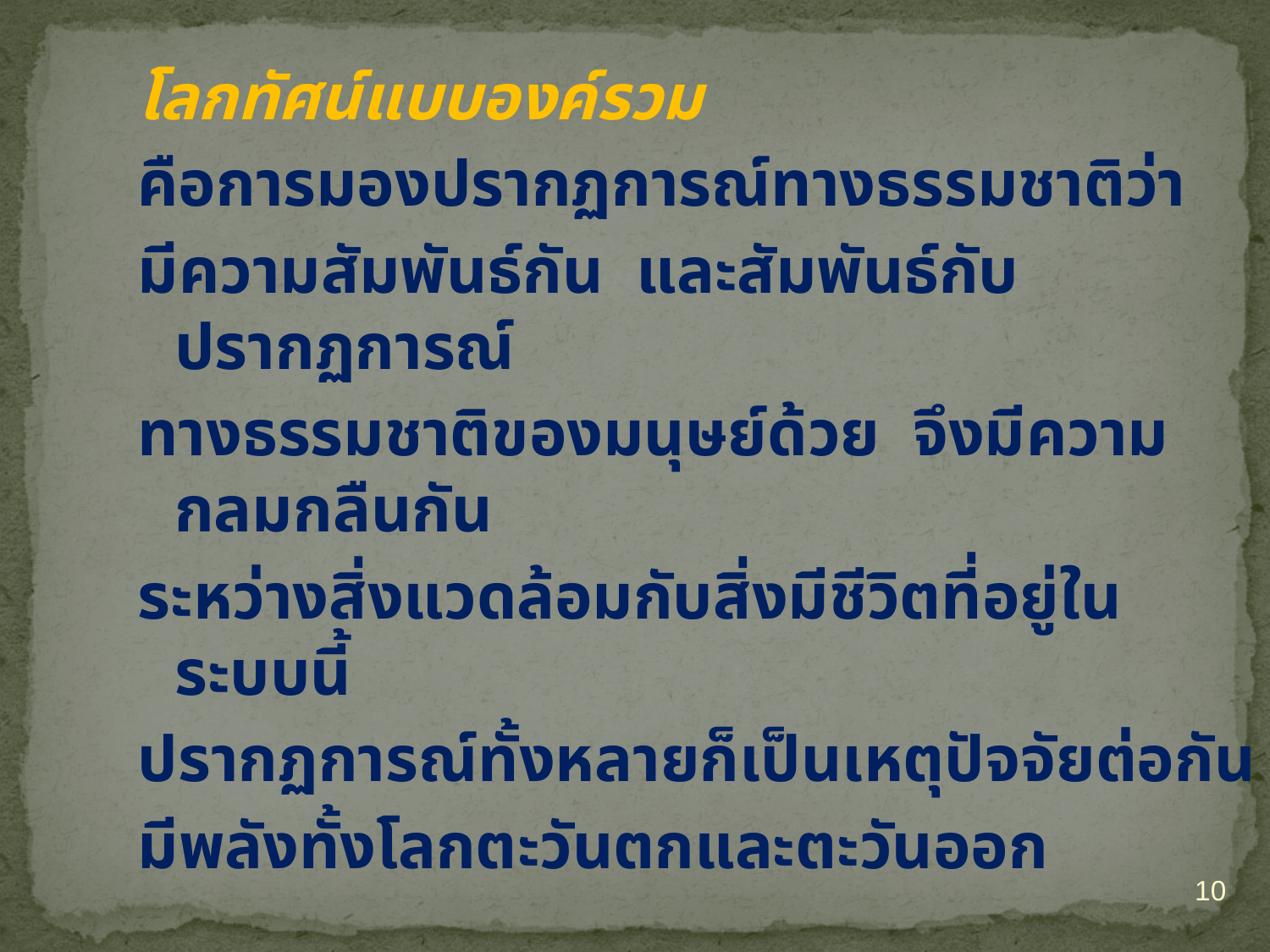

โลกทัศน์แบบองค์รวม
คือการมองปรากฏการณ์ทางธรรมชาติว่า
มีความสัมพันธ์กัน  และสัมพันธ์กับปรากฏการณ์
ทางธรรมชาติของมนุษย์ด้วย  จึงมีความกลมกลืนกัน
ระหว่างสิ่งแวดล้อมกับสิ่งมีชีวิตที่อยู่ในระบบนี้
ปรากฏการณ์ทั้งหลายก็เป็นเหตุปัจจัยต่อกัน
มีพลังทั้งโลกตะวันตกและตะวันออก
10